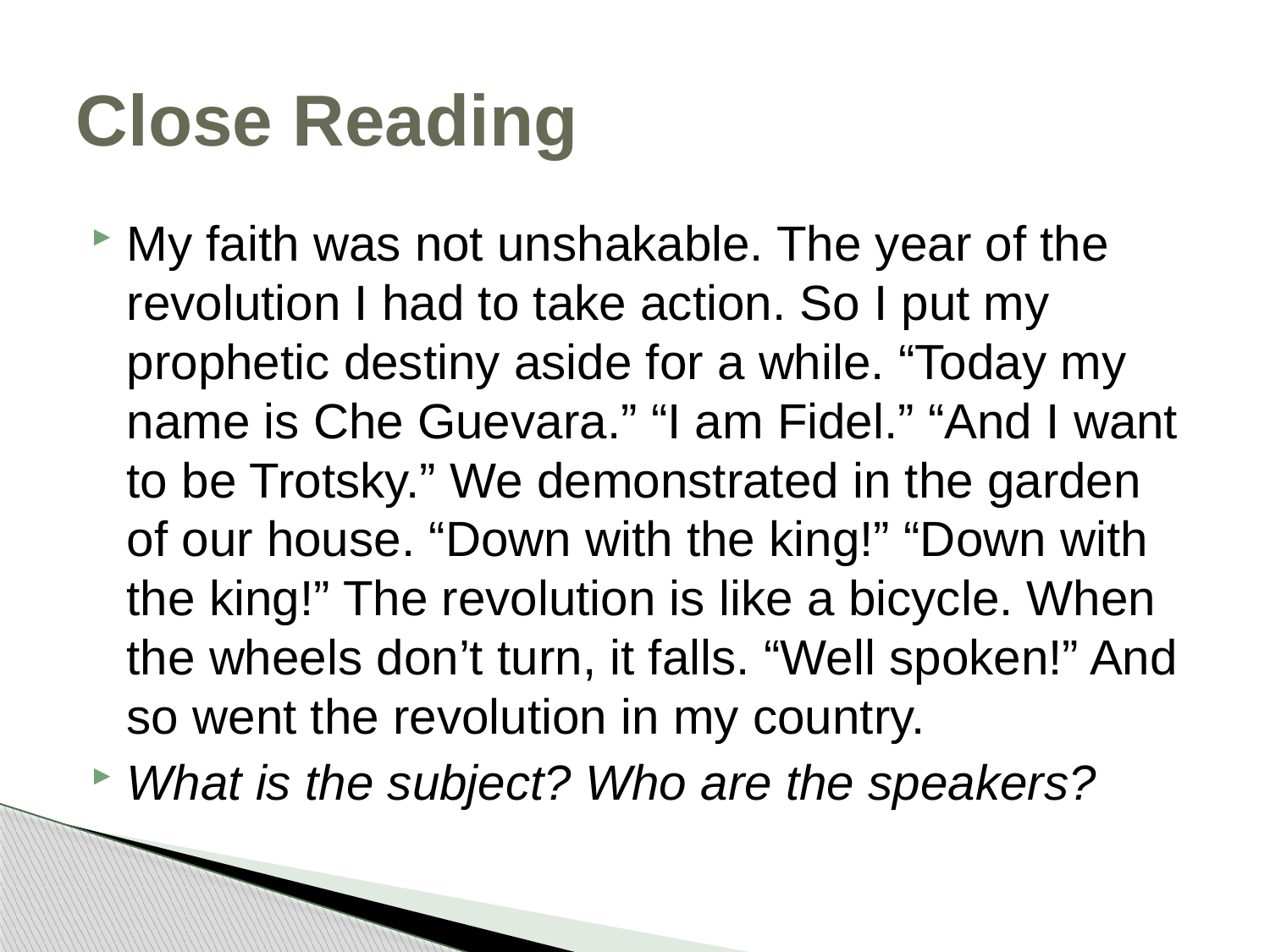

# Close Reading
My faith was not unshakable. The year of the revolution I had to take action. So I put my prophetic destiny aside for a while. “Today my name is Che Guevara.” “I am Fidel.” “And I want to be Trotsky.” We demonstrated in the garden of our house. “Down with the king!” “Down with the king!” The revolution is like a bicycle. When the wheels don’t turn, it falls. “Well spoken!” And so went the revolution in my country.
What is the subject? Who are the speakers?